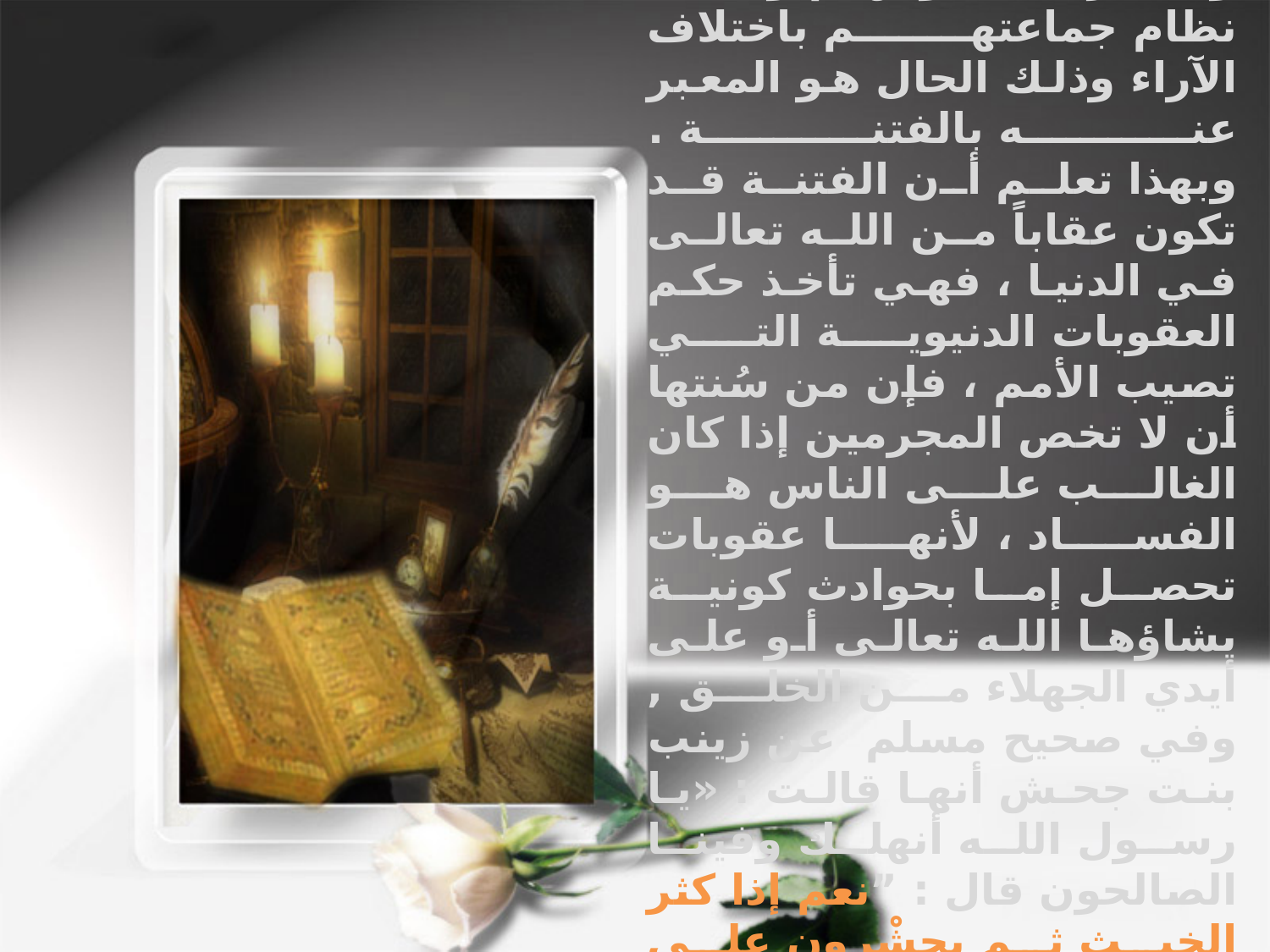

المسلمين إن لم يكونوا كلمة واحدة في الاستجابة لله وللرسول عليه الصلاة والسلام دب بينهم الاختلاف واضطربت أحوالهم واختل نظام جماعتهم باختلاف الآراء وذلك الحال هو المعبر عنه بالفتنة .
وبهذا تعلم أن الفتنة قد تكون عقاباً من الله تعالى في الدنيا ، فهي تأخذ حكم العقوبات الدنيوية التي تصيب الأمم ، فإن من سُنتها أن لا تخص المجرمين إذا كان الغالب على الناس هو الفساد ، لأنها عقوبات تحصل إما بحوادث كونية يشاؤها الله تعالى أو على أيدي الجهلاء من الخلق , وفي صحيح مسلم  عن زينب بنت جحش أنها قالت : «يا رسول الله أنهلك وفينا الصالحون قال : ”نعم إذا كثر الخبث ثم يحشْرون على نياتهم“.